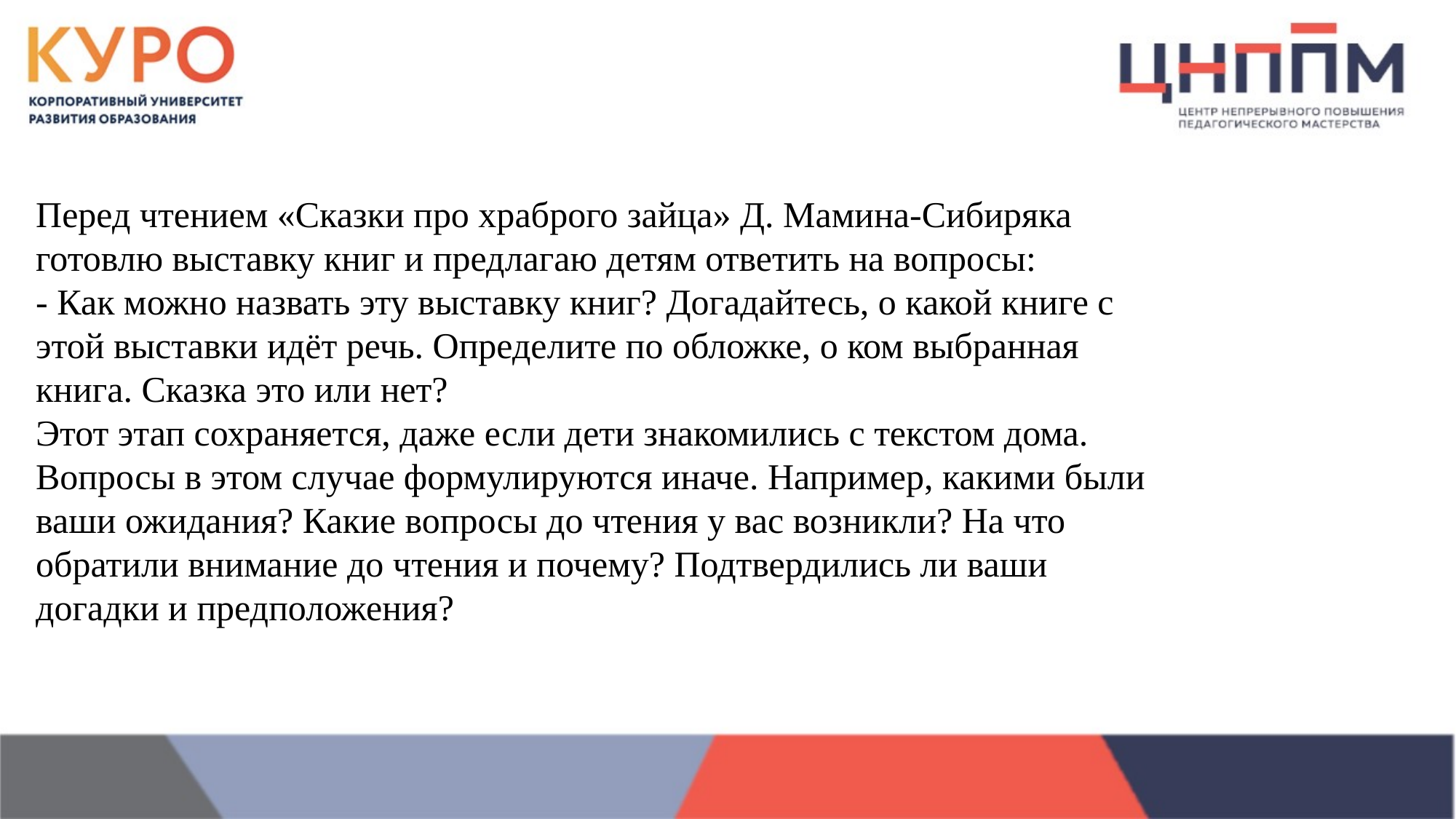

Перед чтением «Сказки про храброго зайца» Д. Мамина-Сибиряка готовлю выставку книг и предлагаю детям ответить на вопросы:
- Как можно назвать эту выставку книг? Догадайтесь, о какой книге с этой выставки идёт речь. Определите по обложке, о ком выбранная книга. Сказка это или нет?
Этот этап сохраняется, даже если дети знакомились с текстом дома. Вопросы в этом случае формулируются иначе. Например, какими были ваши ожидания? Какие вопросы до чтения у вас возникли? На что обратили внимание до чтения и почему? Подтвердились ли ваши догадки и предположения?